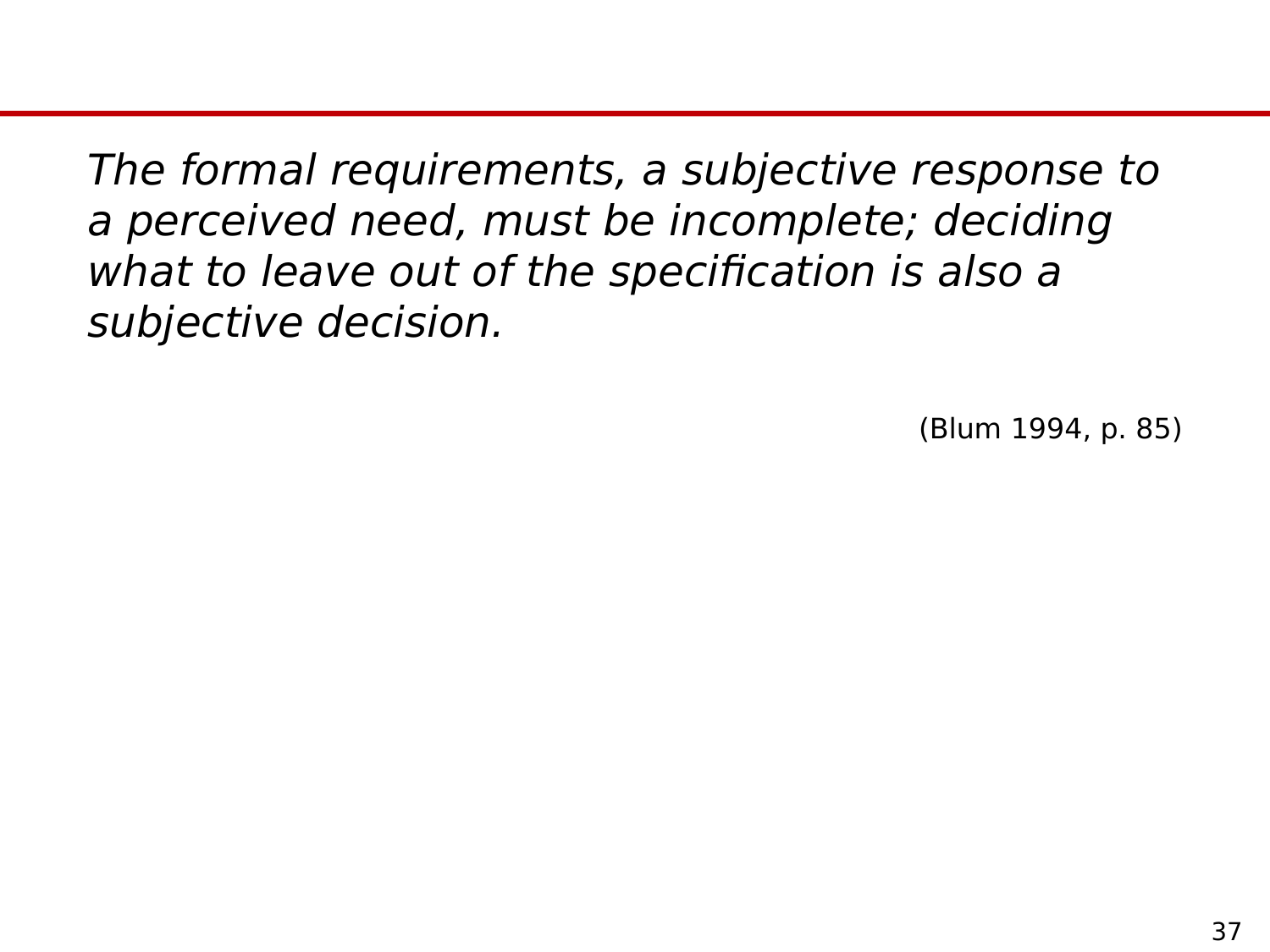

#
The formal requirements, a subjective response to a perceived need, must be incomplete; deciding what to leave out of the specification is also a subjective decision.

(Blum 1994, p. 85)

37